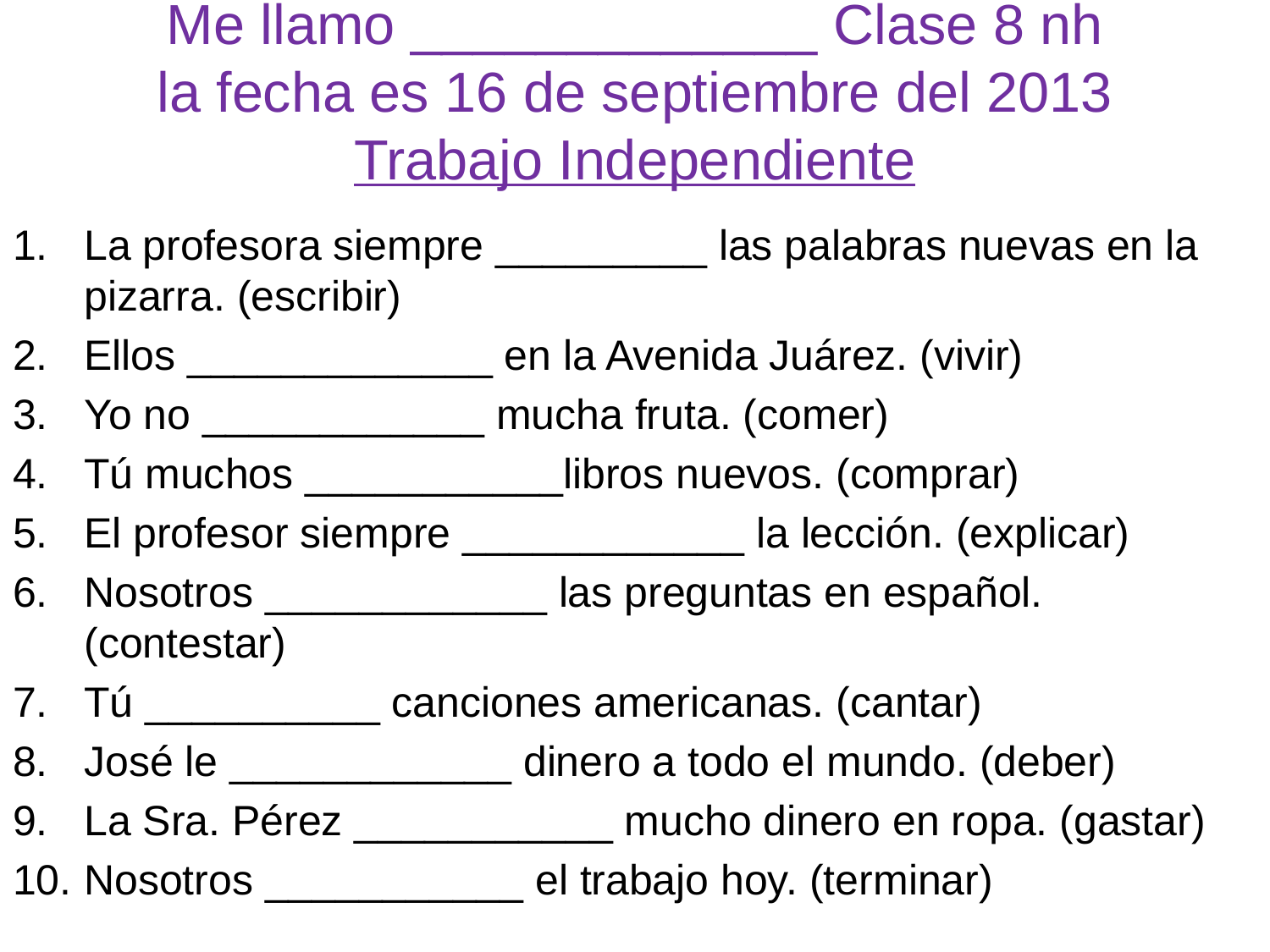

# Me llamo _____________ Clase 8 nh la fecha es 16 de septiembre del 2013 Trabajo Independiente
La profesora siempre _________ las palabras nuevas en la pizarra. (escribir)
Ellos _____________ en la Avenida Juárez. (vivir)
Yo no ____________ mucha fruta. (comer)
Tú muchos ___________libros nuevos. (comprar)
El profesor siempre ____________ la lección. (explicar)
Nosotros ____________ las preguntas en español. (contestar)
Tú __________ canciones americanas. (cantar)
José le ____________ dinero a todo el mundo. (deber)
La Sra. Pérez ___________ mucho dinero en ropa. (gastar)
Nosotros ___________ el trabajo hoy. (terminar)